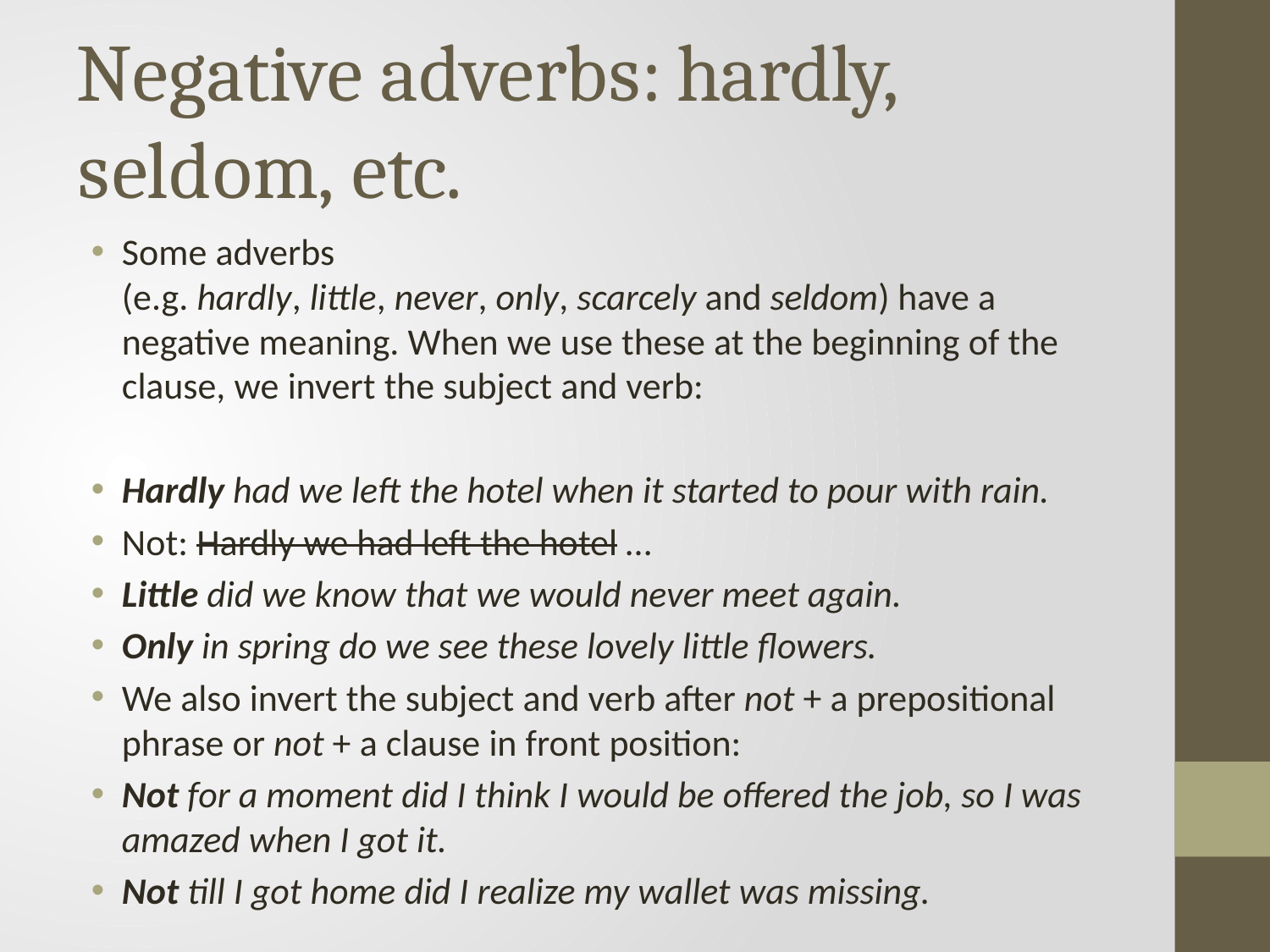

# Negative adverbs: hardly, seldom, etc.
Some adverbs (e.g. hardly, little, never, only, scarcely and seldom) have a negative meaning. When we use these at the beginning of the clause, we invert the subject and verb:

Hardly had we left the hotel when it started to pour with rain.
Not: Hardly we had left the hotel …
Little did we know that we would never meet again.
Only in spring do we see these lovely little flowers.
We also invert the subject and verb after not + a prepositional phrase or not + a clause in front position:
Not for a moment did I think I would be offered the job, so I was amazed when I got it.
Not till I got home did I realize my wallet was missing.